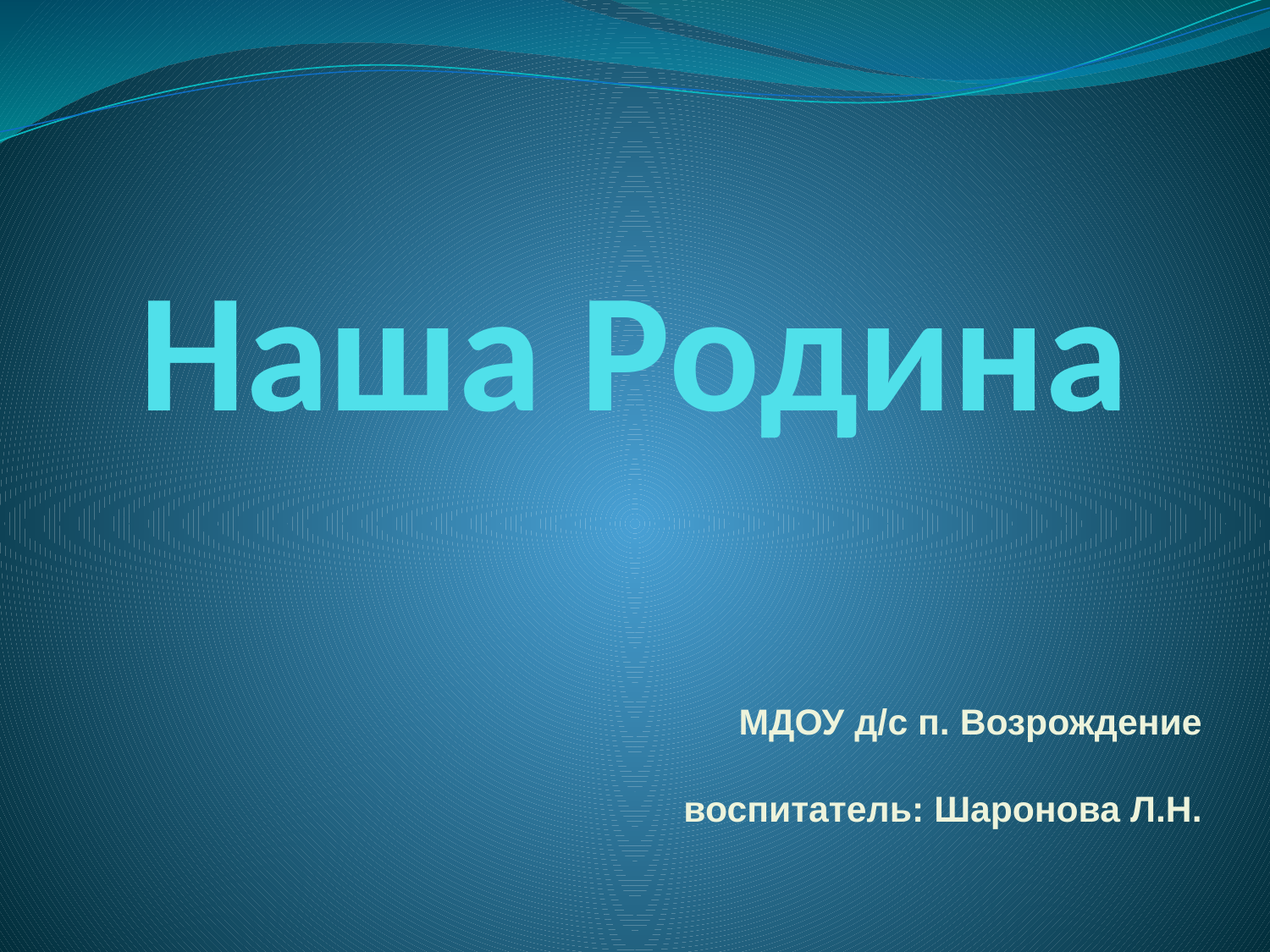

# Наша Родина

МДОУ д/с п. Возрождение
воспитатель: Шаронова Л.Н.